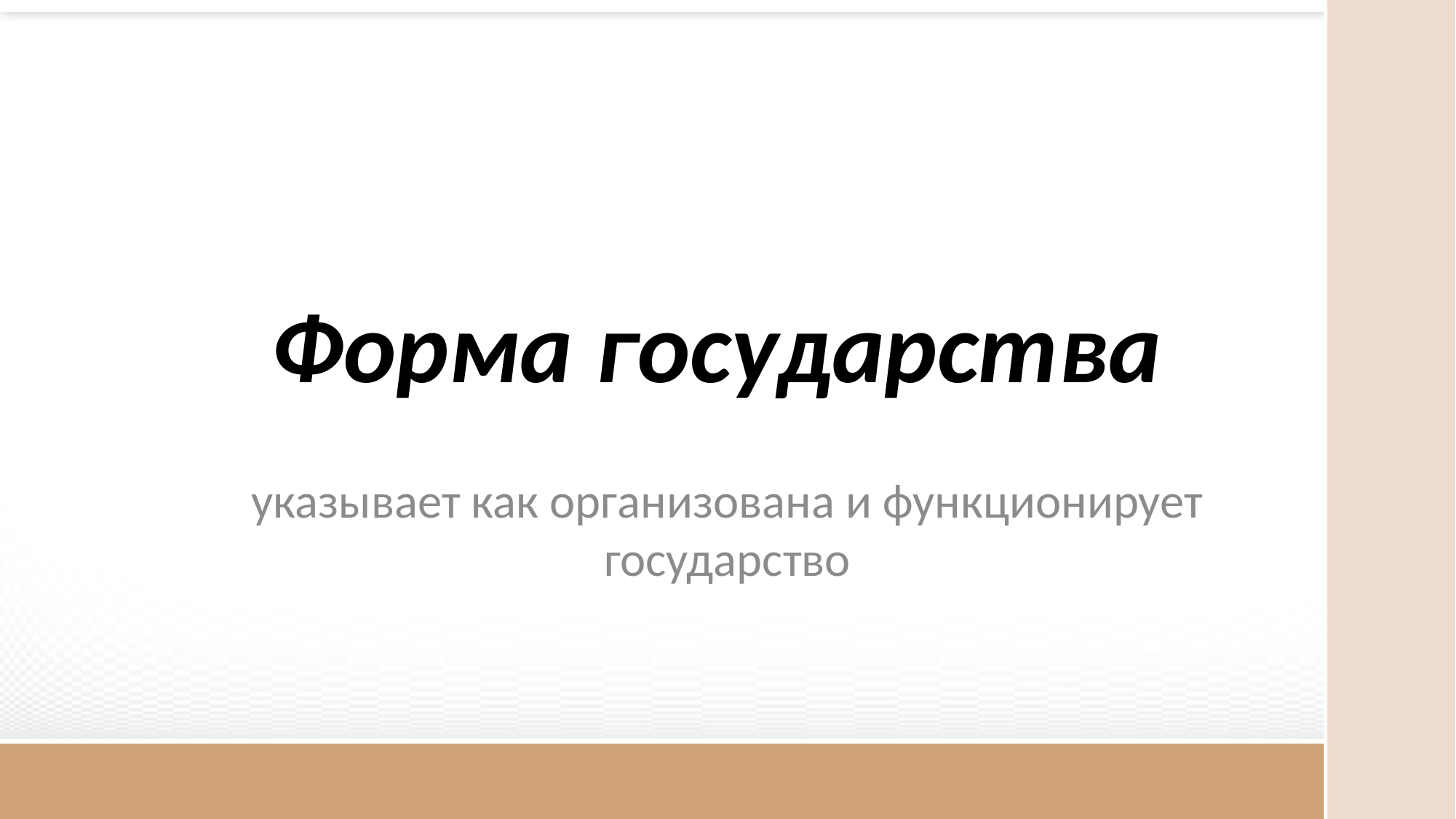

# Форма государства
указывает как организована и функционирует государство